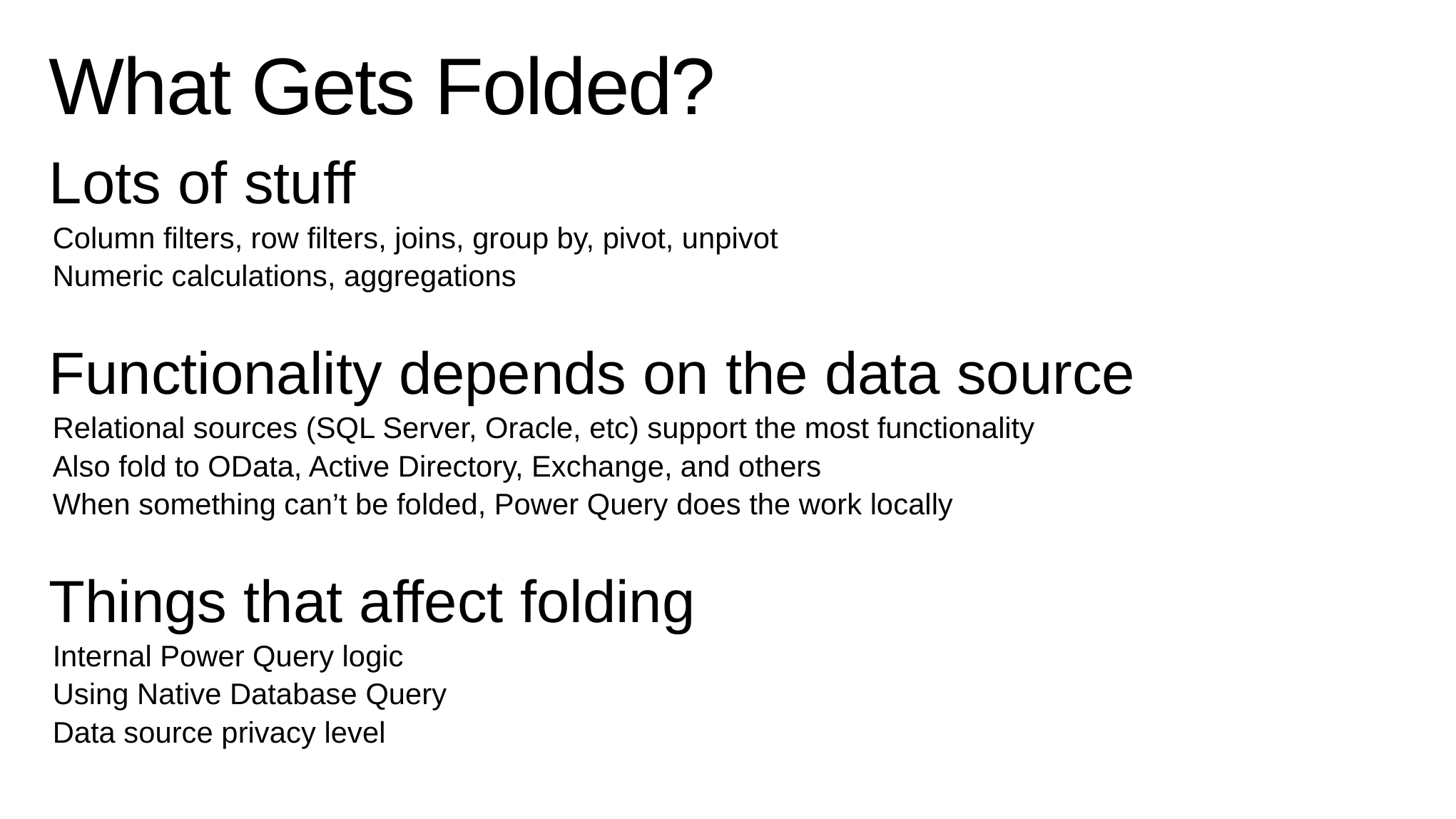

# What Gets Folded?
Lots of stuff
Column filters, row filters, joins, group by, pivot, unpivot
Numeric calculations, aggregations

Functionality depends on the data source
Relational sources (SQL Server, Oracle, etc) support the most functionality
Also fold to OData, Active Directory, Exchange, and others
When something can’t be folded, Power Query does the work locally

Things that affect folding
Internal Power Query logic
Using Native Database Query
Data source privacy level